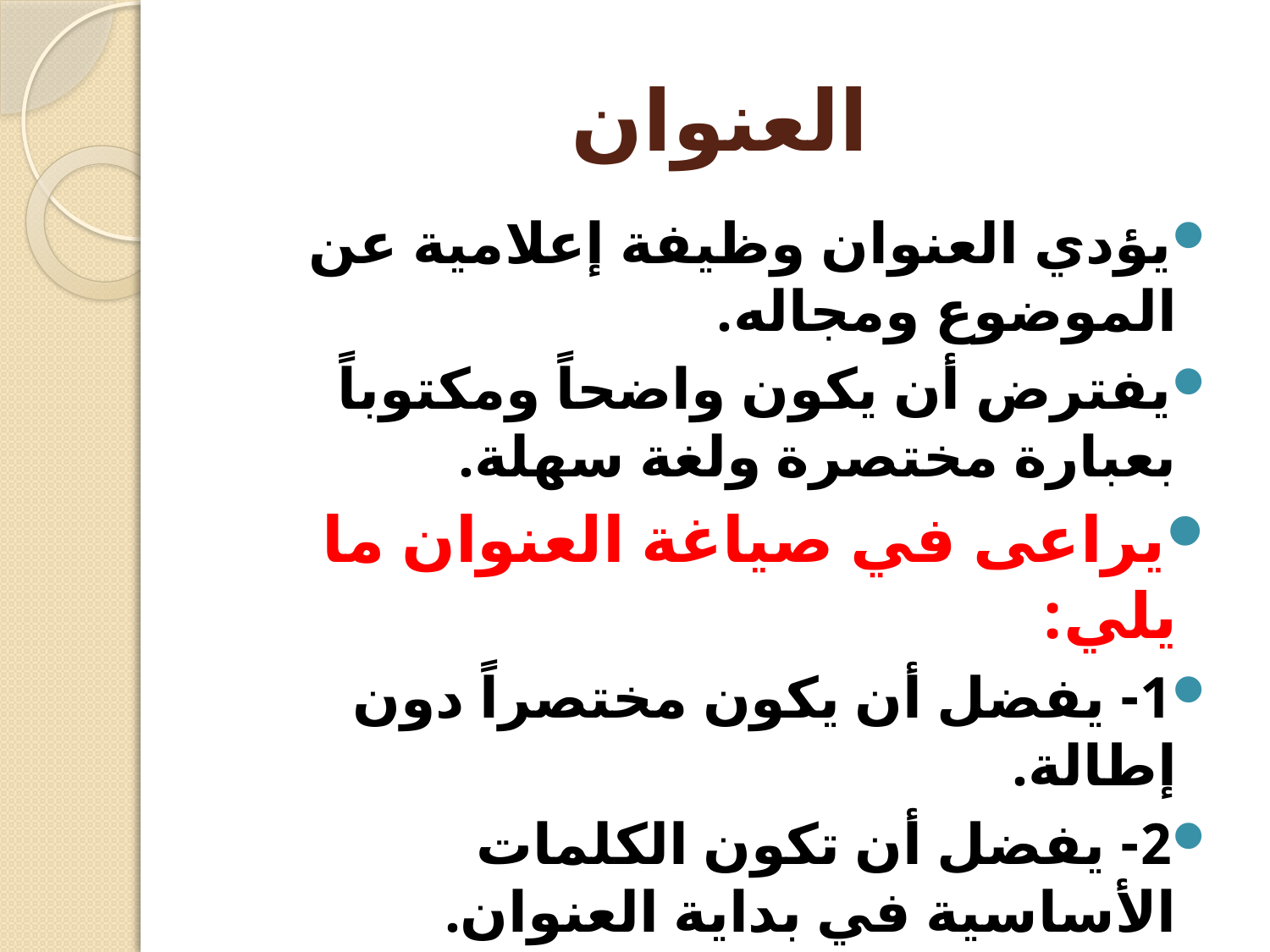

# العنوان
يؤدي العنوان وظيفة إعلامية عن الموضوع ومجاله.
يفترض أن يكون واضحاً ومكتوباً بعبارة مختصرة ولغة سهلة.
يراعى في صياغة العنوان ما يلي:
1- يفضل أن يكون مختصراً دون إطالة.
2- يفضل أن تكون الكلمات الأساسية في بداية العنوان.